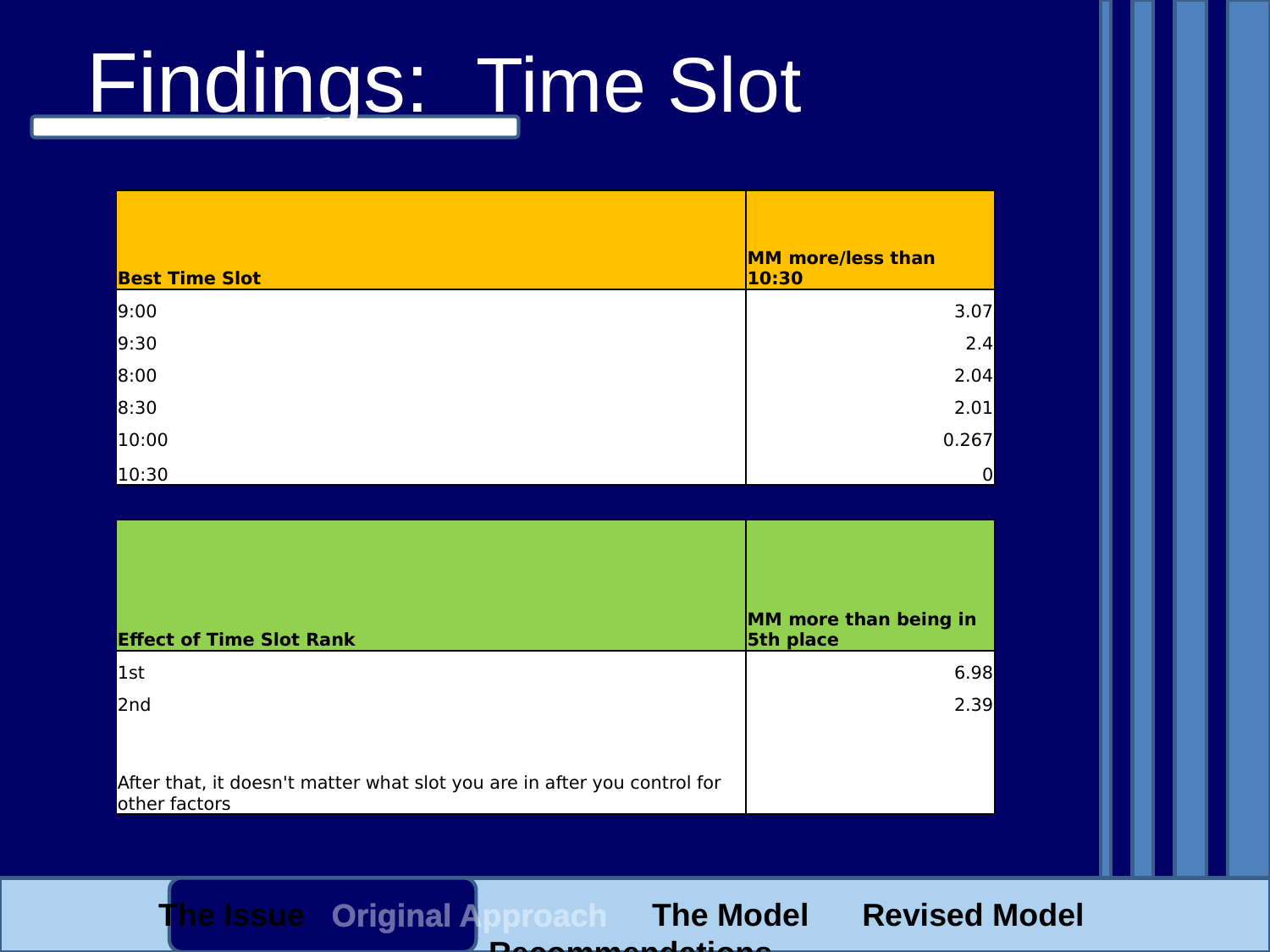

Findings:  Time Slot

| Best Time Slot | MM more/less than 10:30 |
| --- | --- |
| 9:00 | 3.07 |
| 9:30 | 2.4 |
| 8:00 | 2.04 |
| 8:30 | 2.01 |
| 10:00 | 0.267 |
| 10:30 | 0 |
|  |  |
| Effect of Time Slot Rank | MM more than being in 5th place |
| 1st | 6.98 |
| 2nd | 2.39 |
| After that, it doesn't matter what slot you are in after you control for other factors |  |

The Issue   Original Approach     The Model      Revised Model    Recommendations